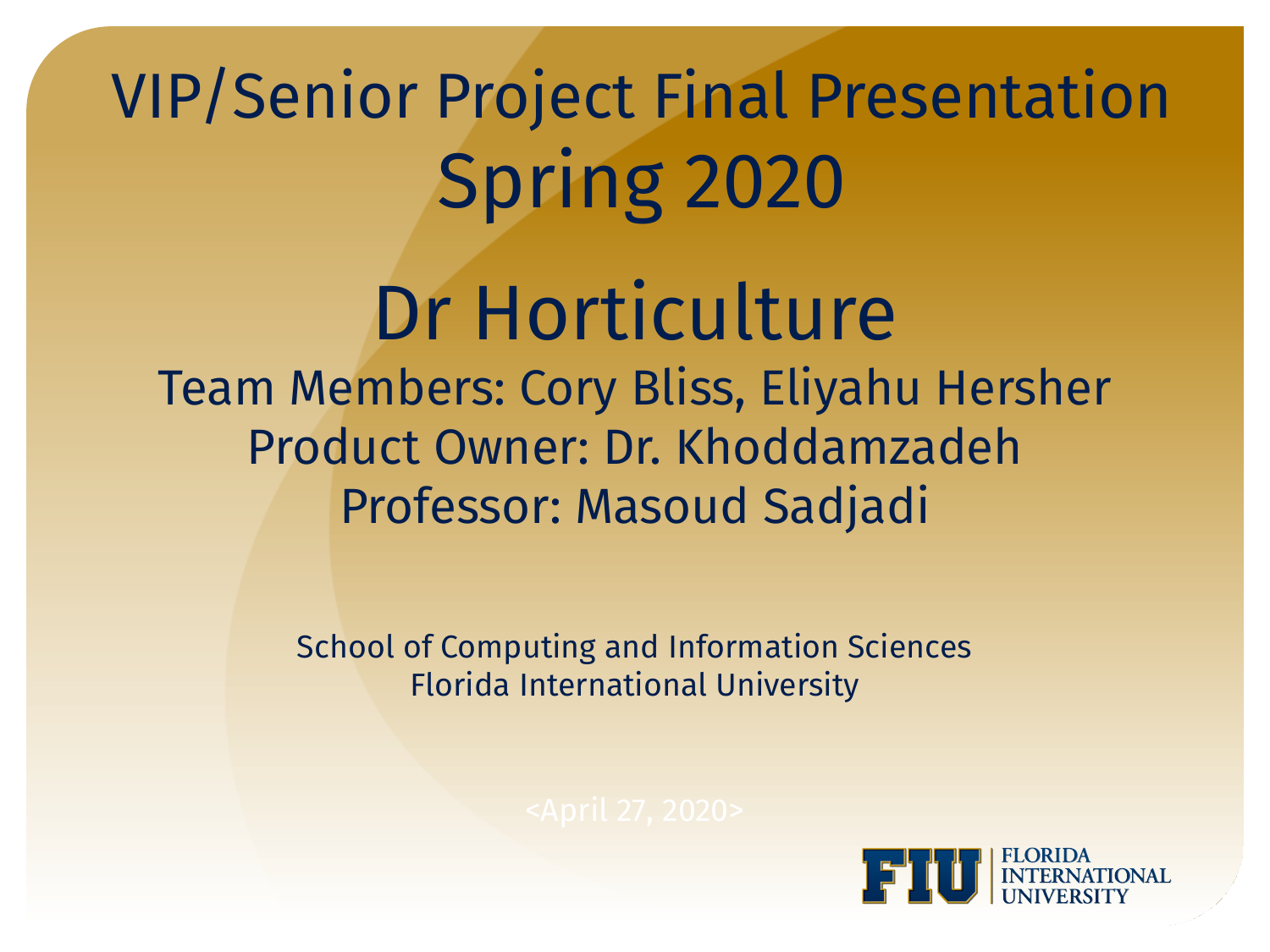

VIP/Senior Project Final Presentation
Spring 2020

# Dr Horticulture Team Members: Cory Bliss, Eliyahu Hersher Product Owner: Dr. Khoddamzadeh Professor: Masoud Sadjadi School of Computing and Information Sciences Florida International University
<April 27, 2020>